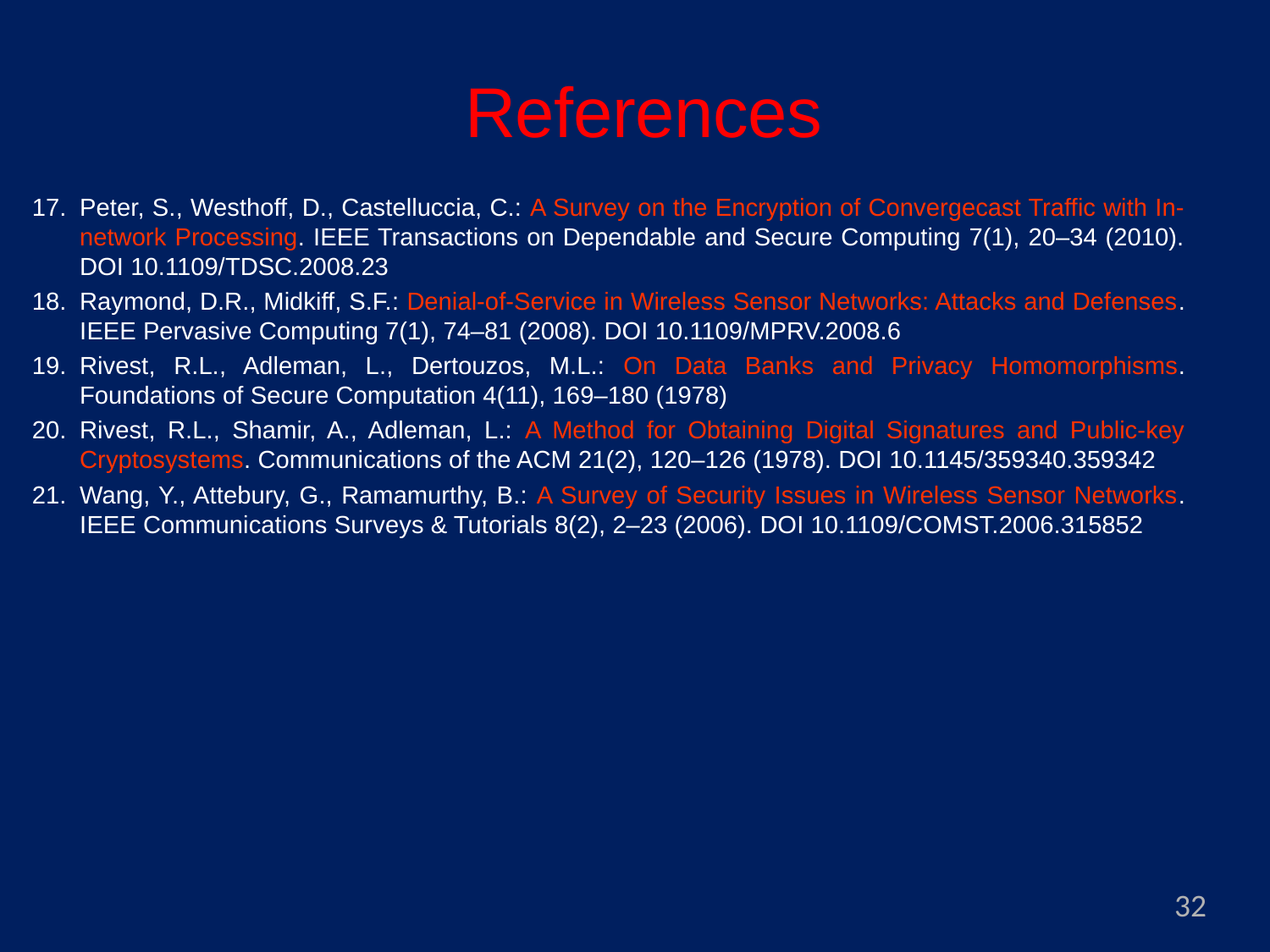

# References
Peter, S., Westhoff, D., Castelluccia, C.: A Survey on the Encryption of Convergecast Traffic with In-network Processing. IEEE Transactions on Dependable and Secure Computing 7(1), 20–34 (2010). DOI 10.1109/TDSC.2008.23
Raymond, D.R., Midkiff, S.F.: Denial-of-Service in Wireless Sensor Networks: Attacks and Defenses. IEEE Pervasive Computing 7(1), 74–81 (2008). DOI 10.1109/MPRV.2008.6
Rivest, R.L., Adleman, L., Dertouzos, M.L.: On Data Banks and Privacy Homomorphisms. Foundations of Secure Computation 4(11), 169–180 (1978)
Rivest, R.L., Shamir, A., Adleman, L.: A Method for Obtaining Digital Signatures and Public-key Cryptosystems. Communications of the ACM 21(2), 120–126 (1978). DOI 10.1145/359340.359342
Wang, Y., Attebury, G., Ramamurthy, B.: A Survey of Security Issues in Wireless Sensor Networks. IEEE Communications Surveys & Tutorials 8(2), 2–23 (2006). DOI 10.1109/COMST.2006.315852
32